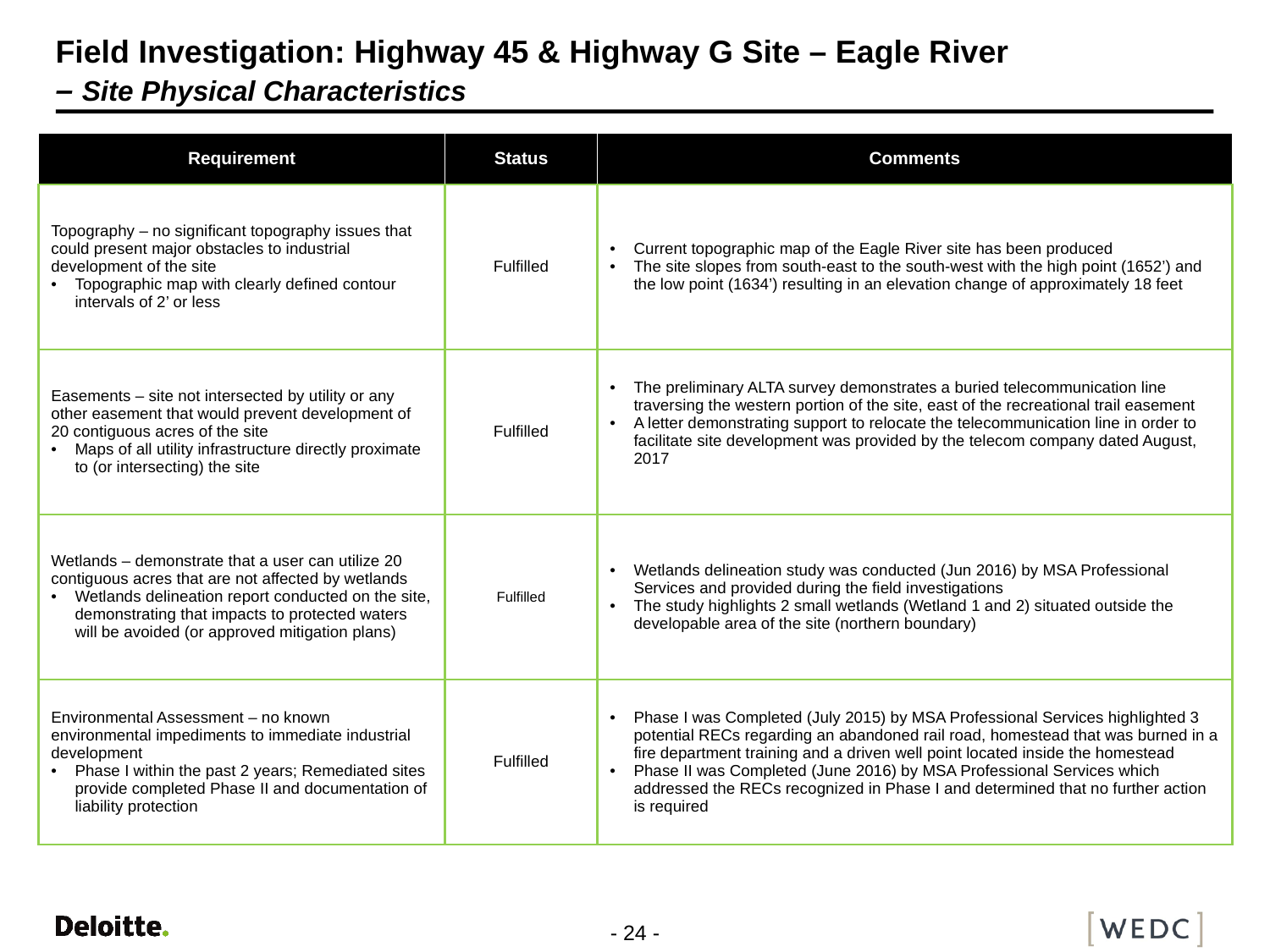

# Field Investigation: Highway 45 & Highway G Site – Eagle River – Site Physical Characteristics
| Requirement | Status | Comments |
| --- | --- | --- |
| Topography – no significant topography issues that could present major obstacles to industrial development of the site Topographic map with clearly defined contour intervals of 2’ or less | Fulfilled | Current topographic map of the Eagle River site has been produced The site slopes from south-east to the south-west with the high point (1652’) and the low point (1634’) resulting in an elevation change of approximately 18 feet |
| Easements – site not intersected by utility or any other easement that would prevent development of 20 contiguous acres of the site Maps of all utility infrastructure directly proximate to (or intersecting) the site | Fulfilled | The preliminary ALTA survey demonstrates a buried telecommunication line traversing the western portion of the site, east of the recreational trail easement A letter demonstrating support to relocate the telecommunication line in order to facilitate site development was provided by the telecom company dated August, 2017 |
| Wetlands – demonstrate that a user can utilize 20 contiguous acres that are not affected by wetlands Wetlands delineation report conducted on the site, demonstrating that impacts to protected waters will be avoided (or approved mitigation plans) | Fulfilled | Wetlands delineation study was conducted (Jun 2016) by MSA Professional Services and provided during the field investigations The study highlights 2 small wetlands (Wetland 1 and 2) situated outside the developable area of the site (northern boundary) |
| Environmental Assessment – no known environmental impediments to immediate industrial development Phase I within the past 2 years; Remediated sites provide completed Phase II and documentation of liability protection | Fulfilled | Phase I was Completed (July 2015) by MSA Professional Services highlighted 3 potential RECs regarding an abandoned rail road, homestead that was burned in a fire department training and a driven well point located inside the homestead Phase II was Completed (June 2016) by MSA Professional Services which addressed the RECs recognized in Phase I and determined that no further action is required |